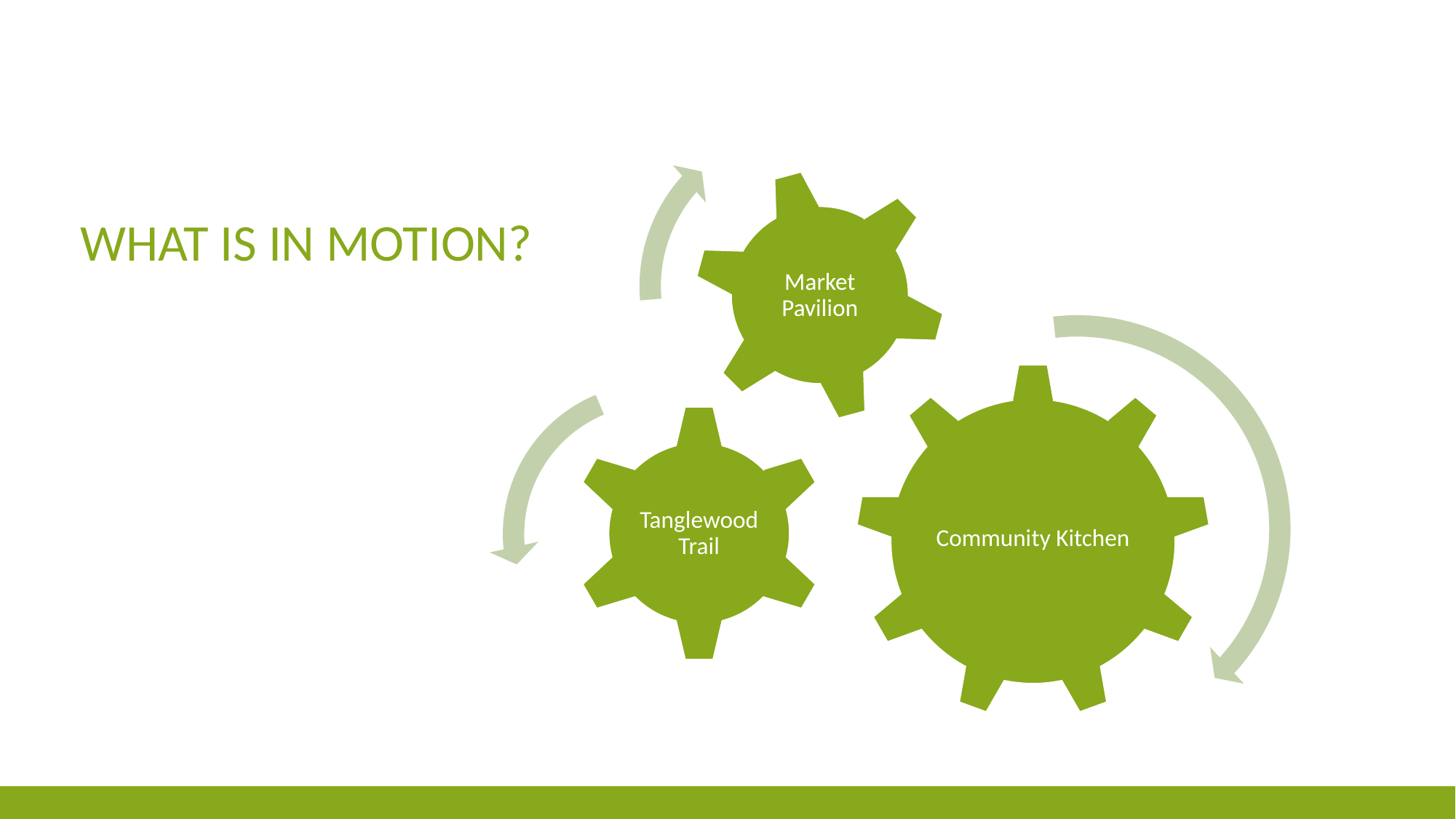

Community Kitchen
Tanglewood Trail
Market Pavilion
# What is in motion?